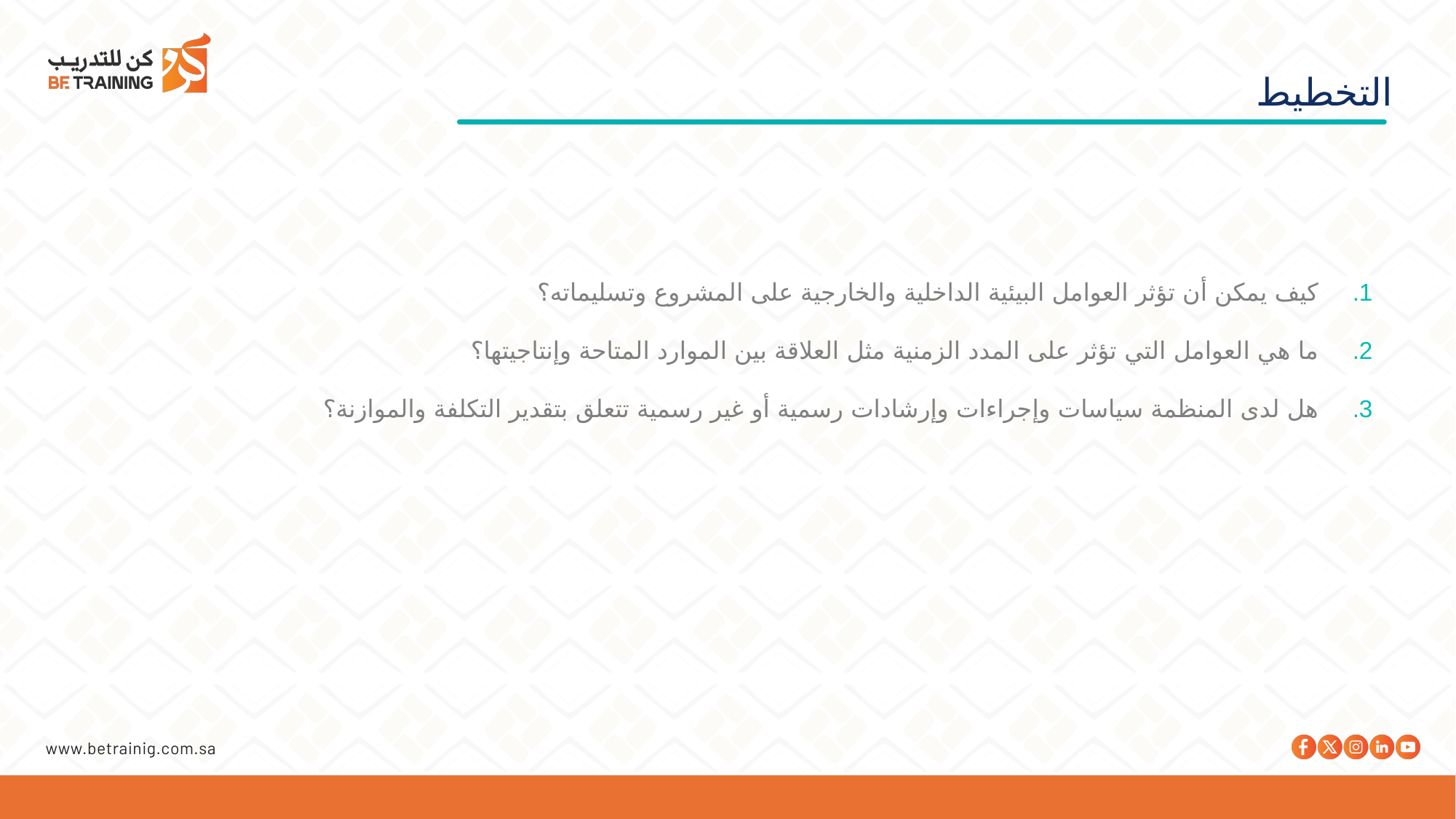

التخطيط
كيف يمكن أن تؤثر العوامل البيئية الداخلية والخارجية على المشروع وتسليماته؟
ما هي العوامل التي تؤثر على المدد الزمنية مثل العلاقة بين الموارد المتاحة وإنتاجيتها؟
هل لدى المنظمة سياسات وإجراءات وإرشادات رسمية أو غير رسمية تتعلق بتقدير التكلفة والموازنة؟